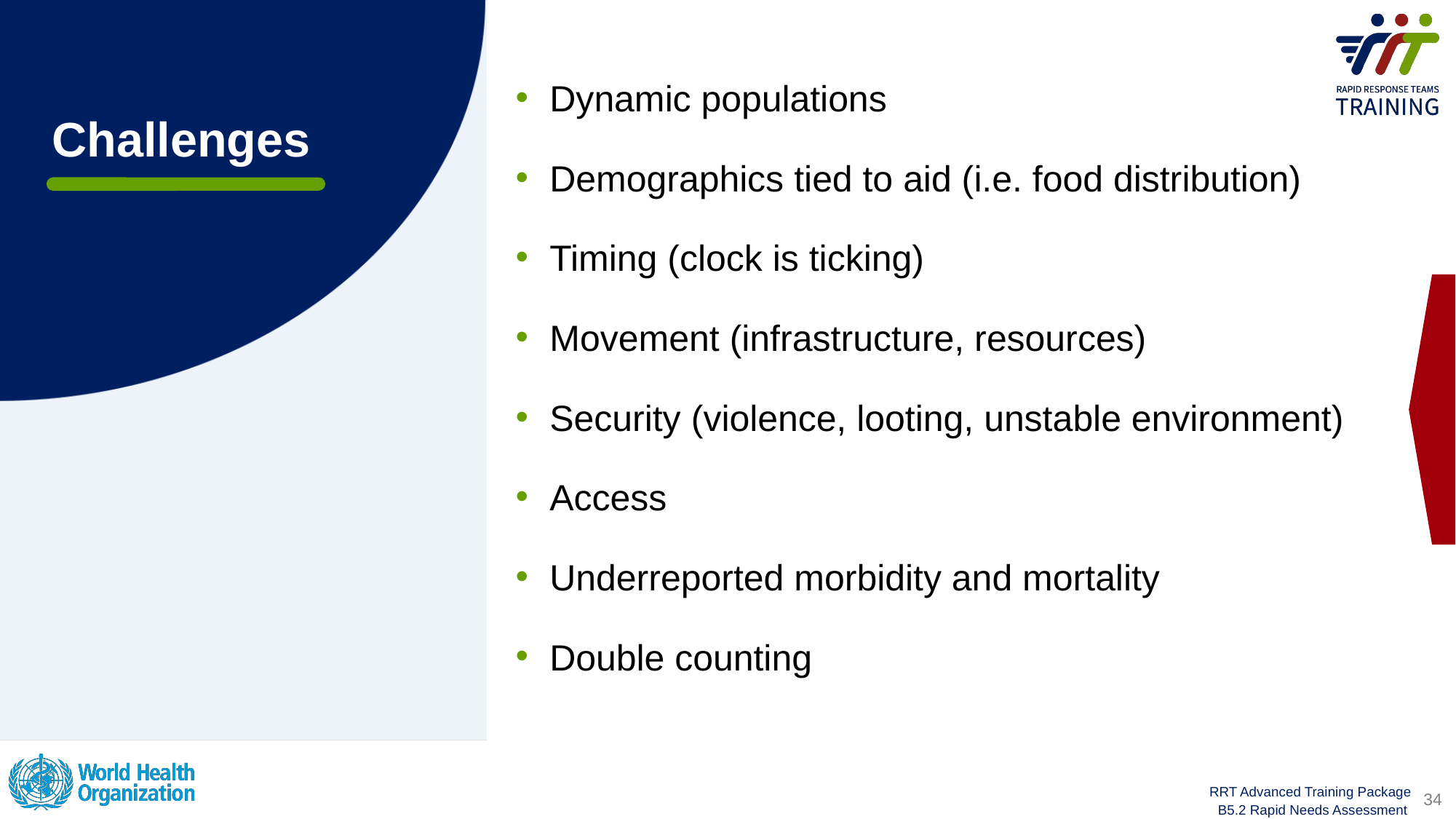

Dynamic populations

Demographics tied to aid (i.e. food distribution)

Timing (clock is ticking)

Movement (infrastructure, resources)

Security (violence, looting, unstable environment)

Access

Underreported morbidity and mortality

Double counting
Challenges